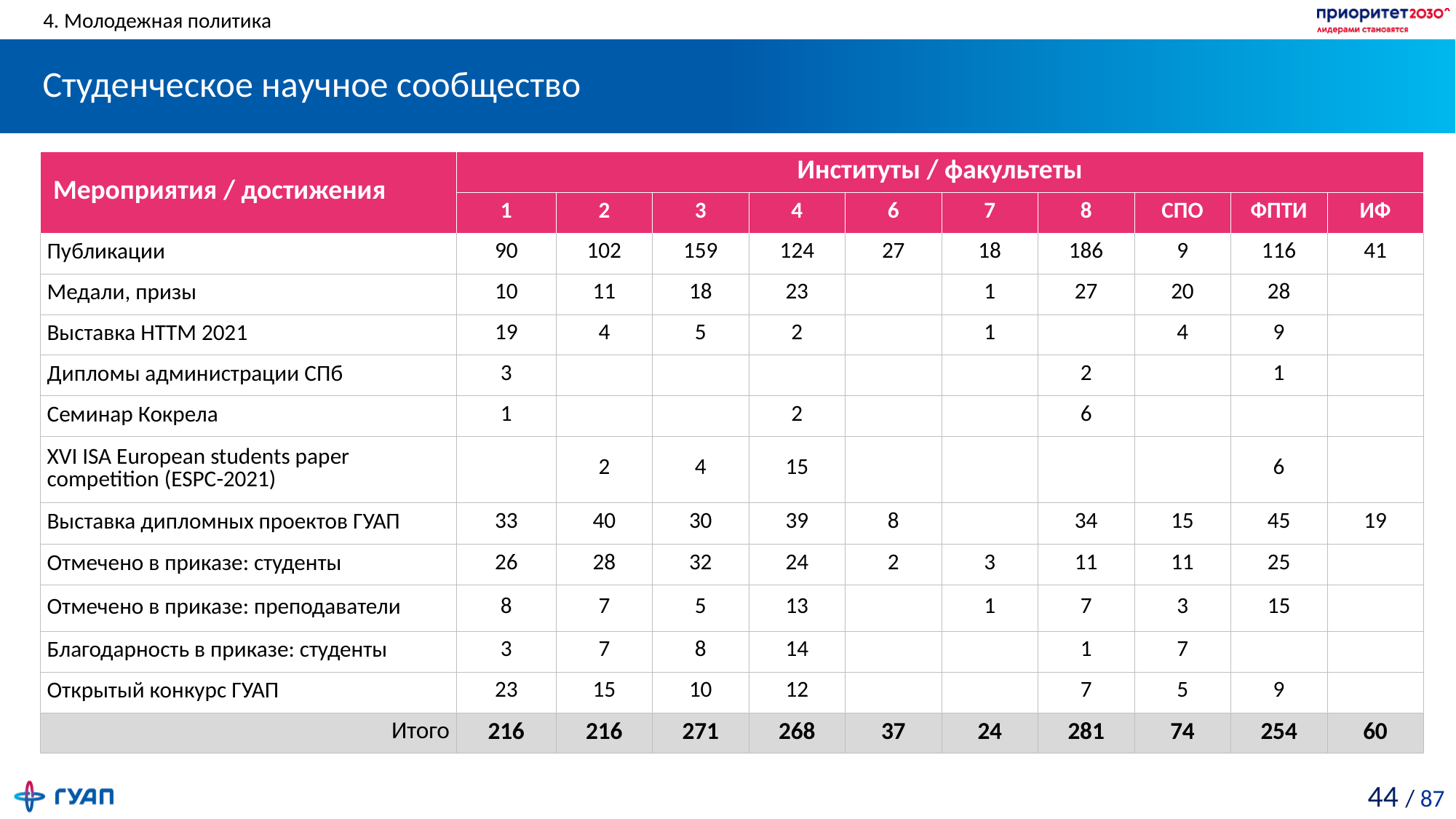

4. Молодежная политика
# Студенческое научное сообщество
| Мероприятия / достижения | Институты / факультеты |  |  |  |  |  |  |  |  |  |
| --- | --- | --- | --- | --- | --- | --- | --- | --- | --- | --- |
|  | 1 | 2 | 3 | 4 | 6 | 7 | 8 | СПО | ФПТИ | ИФ |
| Публикации | 90 | 102 | 159 | 124 | 27 | 18 | 186 | 9 | 116 | 41 |
| Медали, призы | 10 | 11 | 18 | 23 |  | 1 | 27 | 20 | 28 |  |
| Выставка НТТМ 2021 | 19 | 4 | 5 | 2 |  | 1 |  | 4 | 9 |  |
| Дипломы администрации СПб | 3 |  |  |  |  |  | 2 |  | 1 |  |
| Семинар Кокрела | 1 |  |  | 2 |  |  | 6 |  |  |  |
| XVI ISA European students paper competition (ESPC-2021) |  | 2 | 4 | 15 |  |  |  |  | 6 |  |
| Выставка дипломных проектов ГУАП | 33 | 40 | 30 | 39 | 8 |  | 34 | 15 | 45 | 19 |
| Отмечено в приказе: студенты | 26 | 28 | 32 | 24 | 2 | 3 | 11 | 11 | 25 |  |
| Отмечено в приказе: преподаватели | 8 | 7 | 5 | 13 |  | 1 | 7 | 3 | 15 |  |
| Благодарность в приказе: студенты | 3 | 7 | 8 | 14 |  |  | 1 | 7 |  |  |
| Открытый конкурс ГУАП | 23 | 15 | 10 | 12 |  |  | 7 | 5 | 9 |  |
| Итого | 216 | 216 | 271 | 268 | 37 | 24 | 281 | 74 | 254 | 60 |